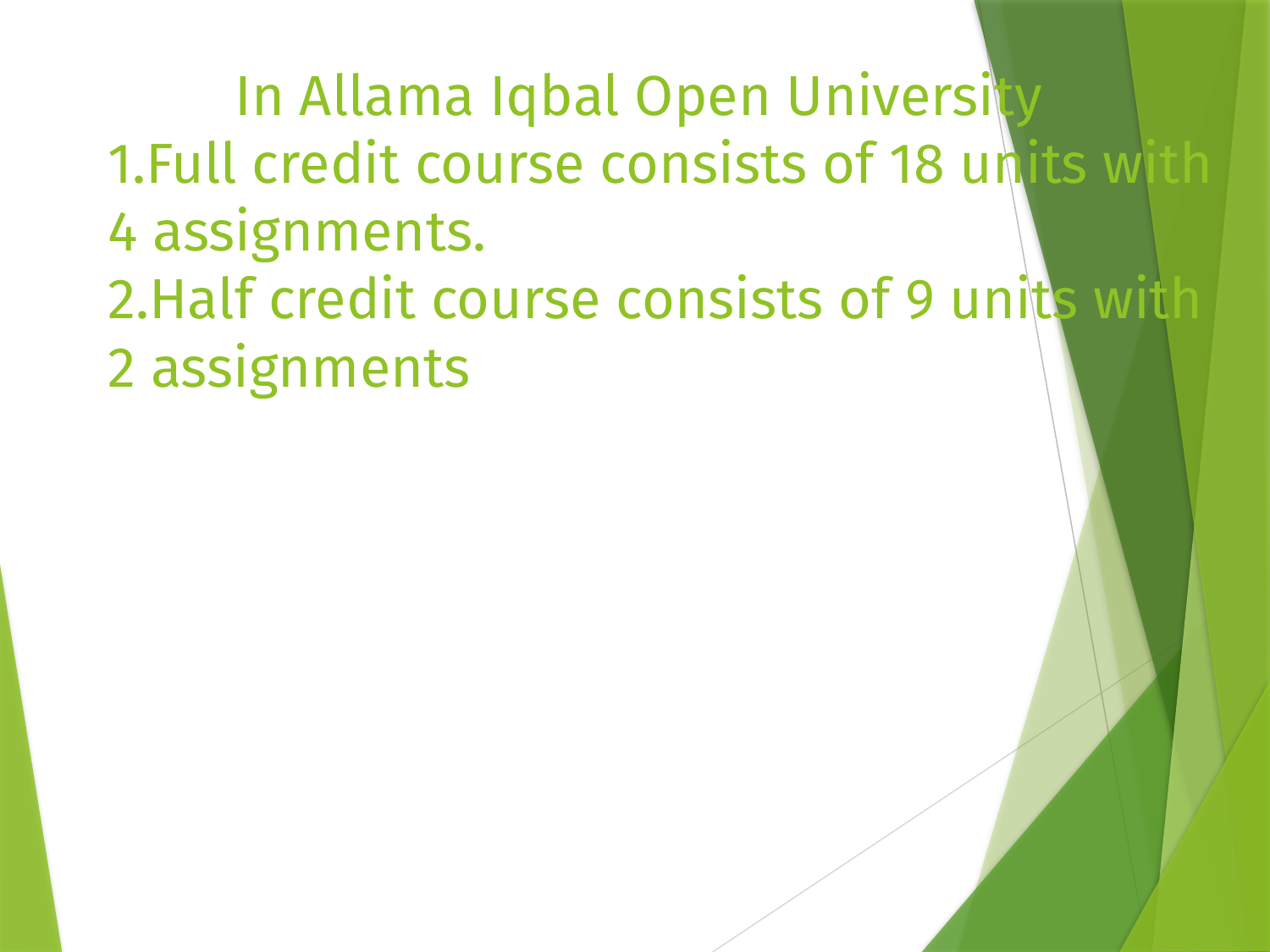

# In Allama Iqbal Open University 1.Full credit course consists of 18 units with 4 assignments. 2.Half credit course consists of 9 units with 2 assignments